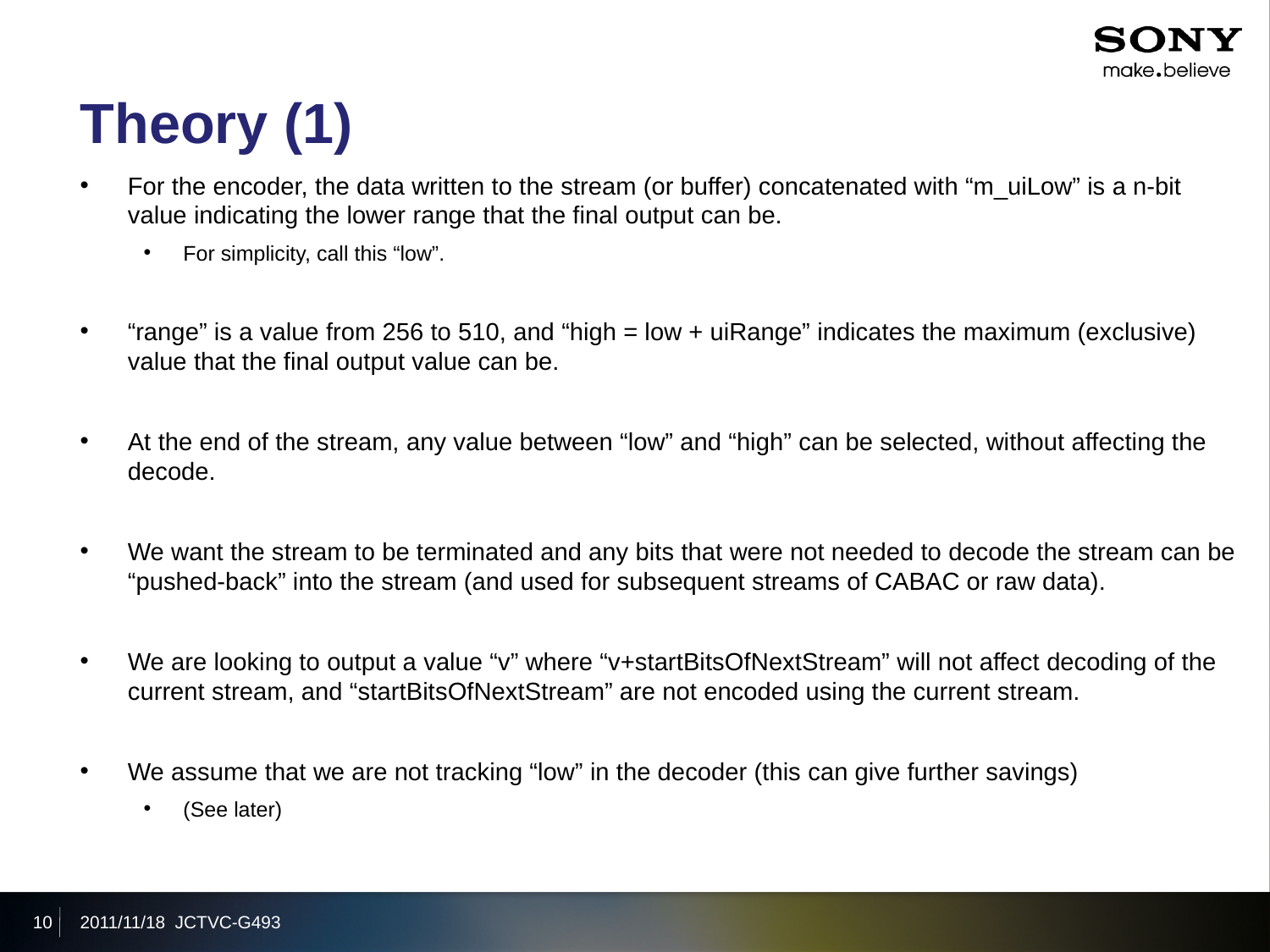

# Theory (1)
For the encoder, the data written to the stream (or buffer) concatenated with “m_uiLow” is a n-bit value indicating the lower range that the final output can be.
For simplicity, call this “low”.

“range” is a value from 256 to 510, and “high = low + uiRange” indicates the maximum (exclusive) value that the final output value can be.

At the end of the stream, any value between “low” and “high” can be selected, without affecting the decode.

We want the stream to be terminated and any bits that were not needed to decode the stream can be “pushed-back” into the stream (and used for subsequent streams of CABAC or raw data).

We are looking to output a value “v” where “v+startBitsOfNextStream” will not affect decoding of the current stream, and “startBitsOfNextStream” are not encoded using the current stream.

We assume that we are not tracking “low” in the decoder (this can give further savings)
(See later)
10
2011/11/18
JCTVC-G493